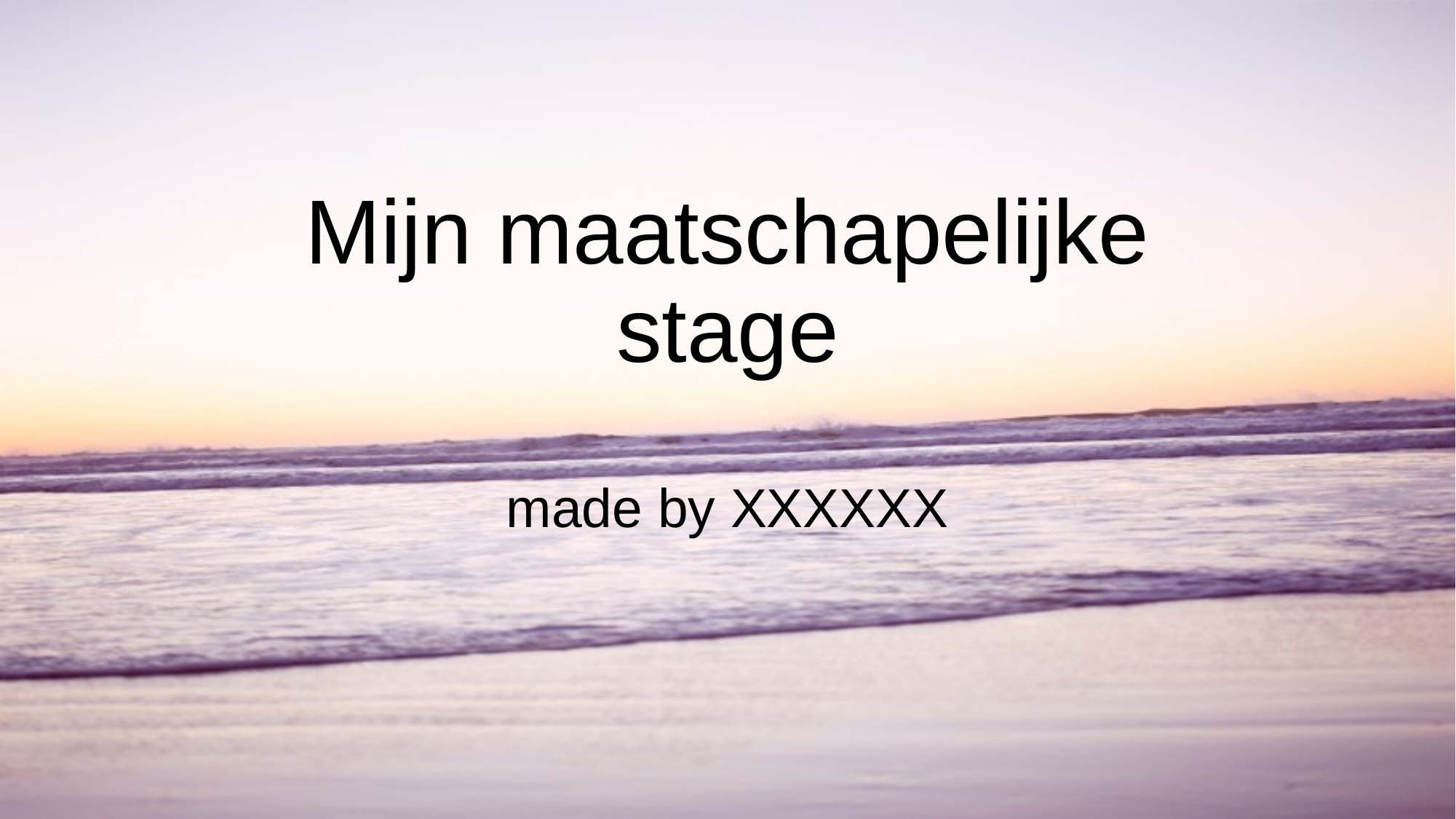

# Mijn maatschapelijke stage made by XXXXXX